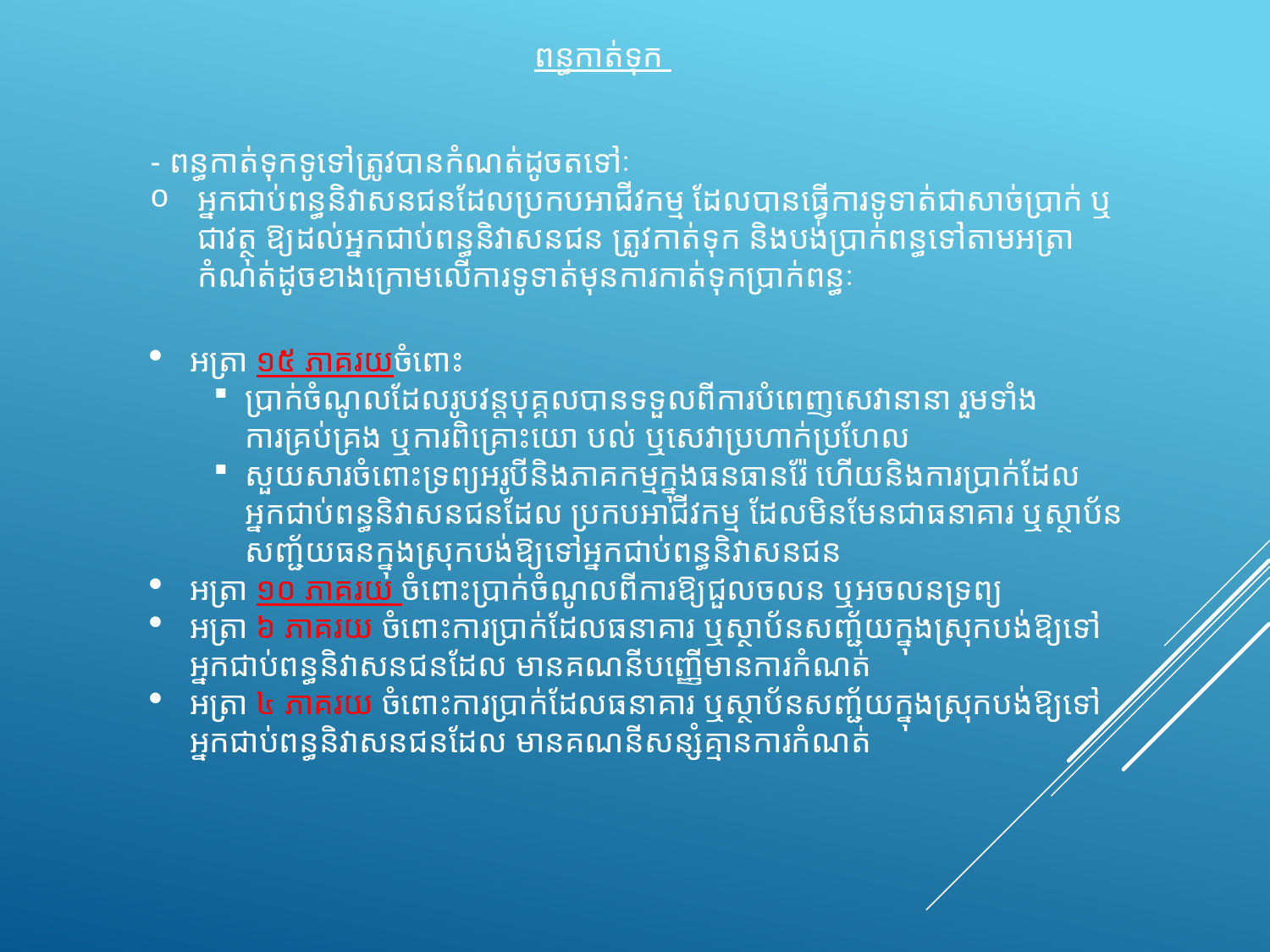

ពន្ធកាត់ទុក
- ពន្ធកាត់ទុកទូទៅត្រូវបានកំណត់ដូចតទៅៈ
អ្នកជាប់ពន្ធនិវាសនជនដែលប្រកបអាជីវកម្ម ដែលបានធ្វើការទូទាត់ជាសាច់ប្រាក់ ឬជាវត្ថុ ឱ្យដល់អ្នកជាប់ពន្ធនិវាសនជន ត្រូវកាត់ទុក និងបង់ប្រាក់ពន្ធទៅតាមអត្រាកំណត់ដូចខាងក្រោមលើការទូទាត់មុនការកាត់ទុកប្រាក់ពន្ធៈ

អត្រា ១៥ ភាគរយចំពោះ
ប្រាក់ចំណូលដែលរូបវន្តបុគ្គលបានទទួលពីការបំពេញសេវានានា រួមទាំងការគ្រប់គ្រង ឬការពិគ្រោះយោ បល់ ឬសេវាប្រហាក់ប្រហែល
សួយសារចំពោះទ្រព្យអរូបីនិងភាគកម្មក្នុងធនធានរ៉ែ ហើយនិងការប្រាក់ដែលអ្នកជាប់ពន្ធនិវាសនជនដែល ប្រកបអាជីវកម្ម ដែលមិនមែនជាធនាគារ ឬស្ថាប័នសញ្ជ័យធនក្នុងស្រុកបង់ឱ្យទៅអ្នកជាប់ពន្ធនិវាសនជន
អត្រា ១០ ភាគរយ ចំពោះប្រាក់ចំណូលពីការឱ្យជួលចលន ឬអចលនទ្រព្យ
អត្រា ៦ ភាគរយ ចំពោះការប្រាក់ដែលធនាគារ ឬស្ថាប័នសញ្ជ័យក្នុងស្រុកបង់ឱ្យទៅអ្នកជាប់ពន្ធនិវាសនជនដែល មានគណនីបញ្ញើមានការកំណត់
អត្រា ៤ ភាគរយ ចំពោះការប្រាក់ដែលធនាគារ ឬស្ថាប័នសញ្ជ័យក្នុងស្រុកបង់ឱ្យទៅអ្នកជាប់ពន្ធនិវាសនជនដែល មានគណនីសន្សំគ្មានការកំណត់